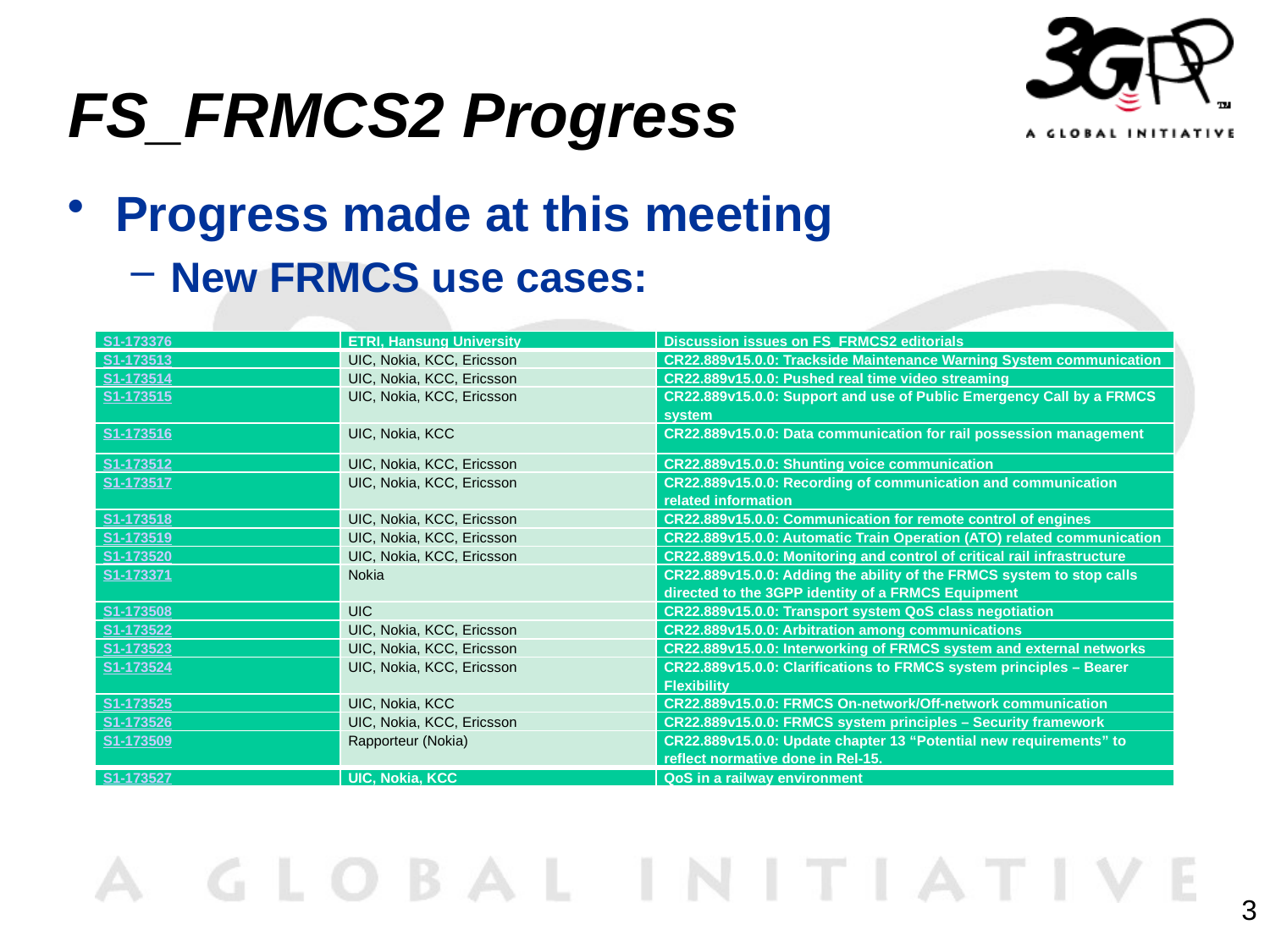

# FS_FRMCS2 Progress
Progress made at this meeting
New FRMCS use cases:

| S1-173376 | ETRI, Hansung University | Discussion issues on FS\_FRMCS2 editorials |
| --- | --- | --- |
| S1-173513 | UIC, Nokia, KCC, Ericsson | CR22.889v15.0.0: Trackside Maintenance Warning System communication |
| S1-173514 | UIC, Nokia, KCC, Ericsson | CR22.889v15.0.0: Pushed real time video streaming |
| S1-173515 | UIC, Nokia, KCC, Ericsson | CR22.889v15.0.0: Support and use of Public Emergency Call by a FRMCS system |
| S1-173516 | UIC, Nokia, KCC | CR22.889v15.0.0: Data communication for rail possession management |
| S1-173512 | UIC, Nokia, KCC, Ericsson | CR22.889v15.0.0: Shunting voice communication |
| S1-173517 | UIC, Nokia, KCC, Ericsson | CR22.889v15.0.0: Recording of communication and communication related information |
| S1-173518 | UIC, Nokia, KCC, Ericsson | CR22.889v15.0.0: Communication for remote control of engines |
| S1-173519 | UIC, Nokia, KCC, Ericsson | CR22.889v15.0.0: Automatic Train Operation (ATO) related communication |
| S1-173520 | UIC, Nokia, KCC, Ericsson | CR22.889v15.0.0: Monitoring and control of critical rail infrastructure |
| S1-173371 | Nokia | CR22.889v15.0.0: Adding the ability of the FRMCS system to stop calls directed to the 3GPP identity of a FRMCS Equipment |
| S1-173508 | UIC | CR22.889v15.0.0: Transport system QoS class negotiation |
| S1-173522 | UIC, Nokia, KCC, Ericsson | CR22.889v15.0.0: Arbitration among communications |
| S1-173523 | UIC, Nokia, KCC, Ericsson | CR22.889v15.0.0: Interworking of FRMCS system and external networks |
| S1-173524 | UIC, Nokia, KCC, Ericsson | CR22.889v15.0.0: Clarifications to FRMCS system principles – Bearer Flexibility |
| S1-173525 | UIC, Nokia, KCC | CR22.889v15.0.0: FRMCS On-network/Off-network communication |
| S1-173526 | UIC, Nokia, KCC, Ericsson | CR22.889v15.0.0: FRMCS system principles – Security framework |
| S1-173509 | Rapporteur (Nokia) | CR22.889v15.0.0: Update chapter 13 “Potential new requirements” to reflect normative done in Rel-15. |
| S1-173527 | UIC, Nokia, KCC | QoS in a railway environment |
3